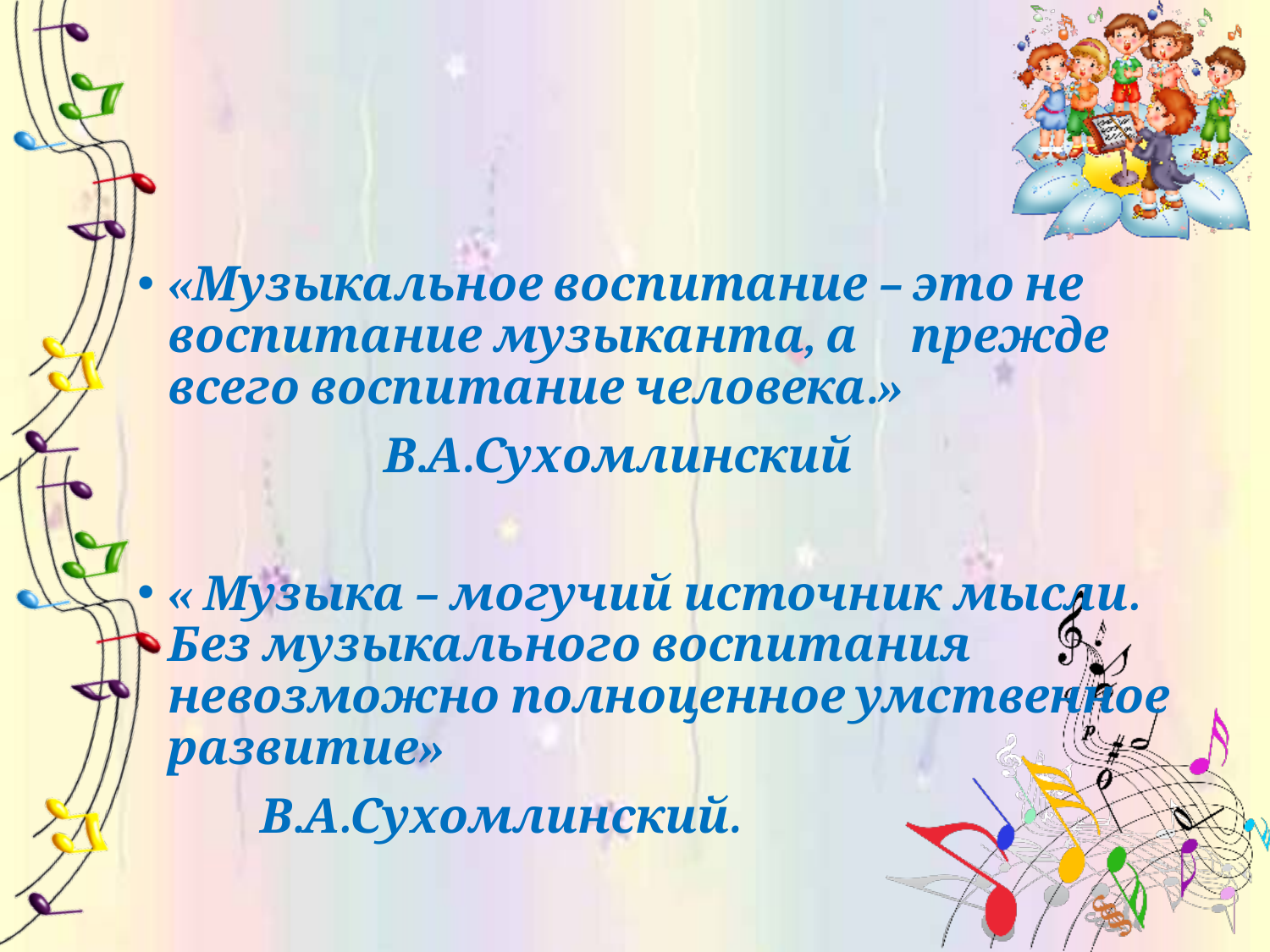

«Музыкальное воспитание – это не воспитание музыканта, а     прежде всего воспитание человека.»
						        							В.А.Сухомлинский

« Музыка – могучий источник мысли. Без музыкального воспитания невозможно полноценное умственное развитие»
					В.А.Сухомлинский.